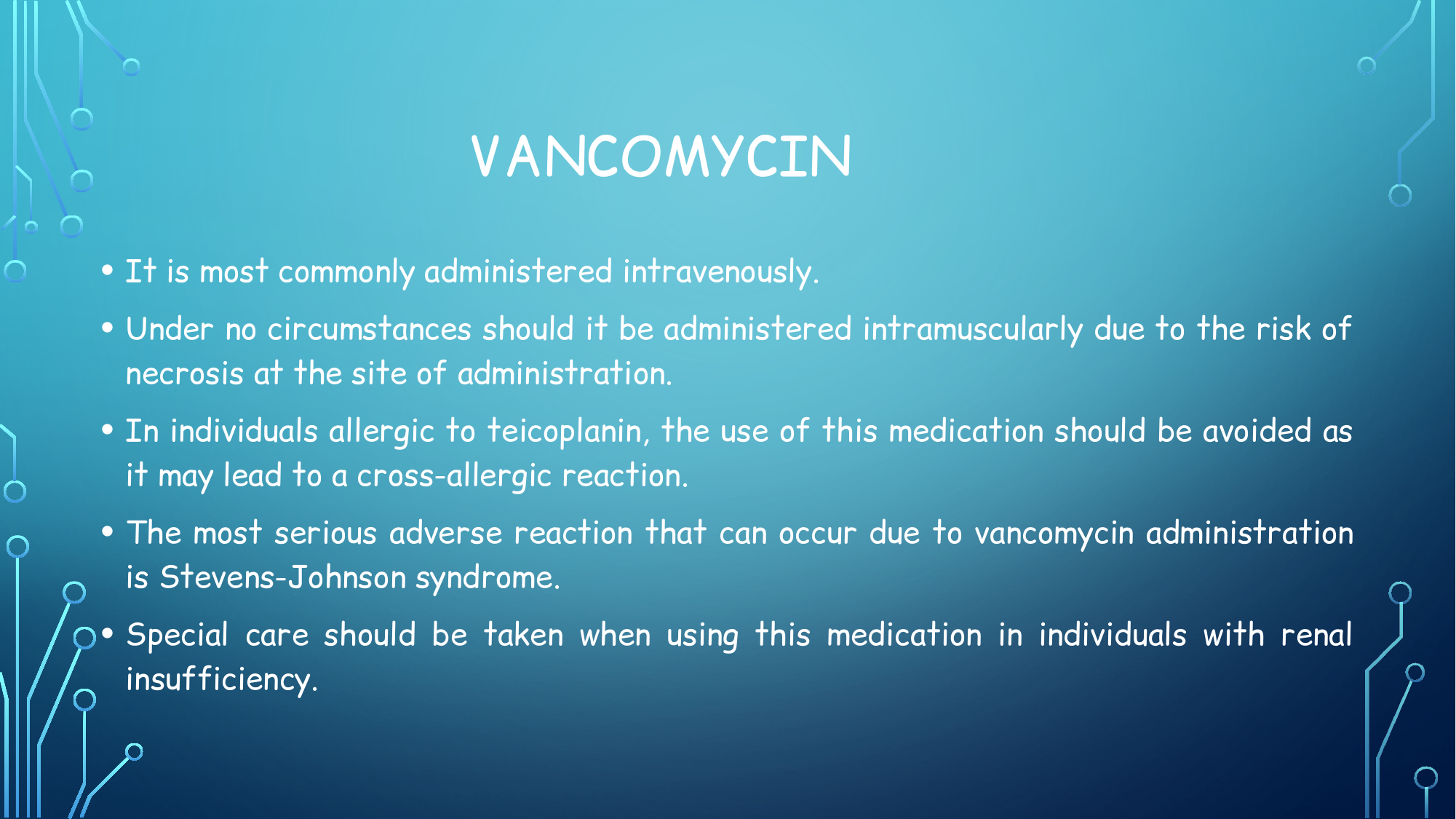

# Vancomycin
It is most commonly administered intravenously.
Under no circumstances should it be administered intramuscularly due to the risk of necrosis at the site of administration.
In individuals allergic to teicoplanin, the use of this medication should be avoided as it may lead to a cross-allergic reaction.
The most serious adverse reaction that can occur due to vancomycin administration is Stevens-Johnson syndrome.
Special care should be taken when using this medication in individuals with renal insufficiency.